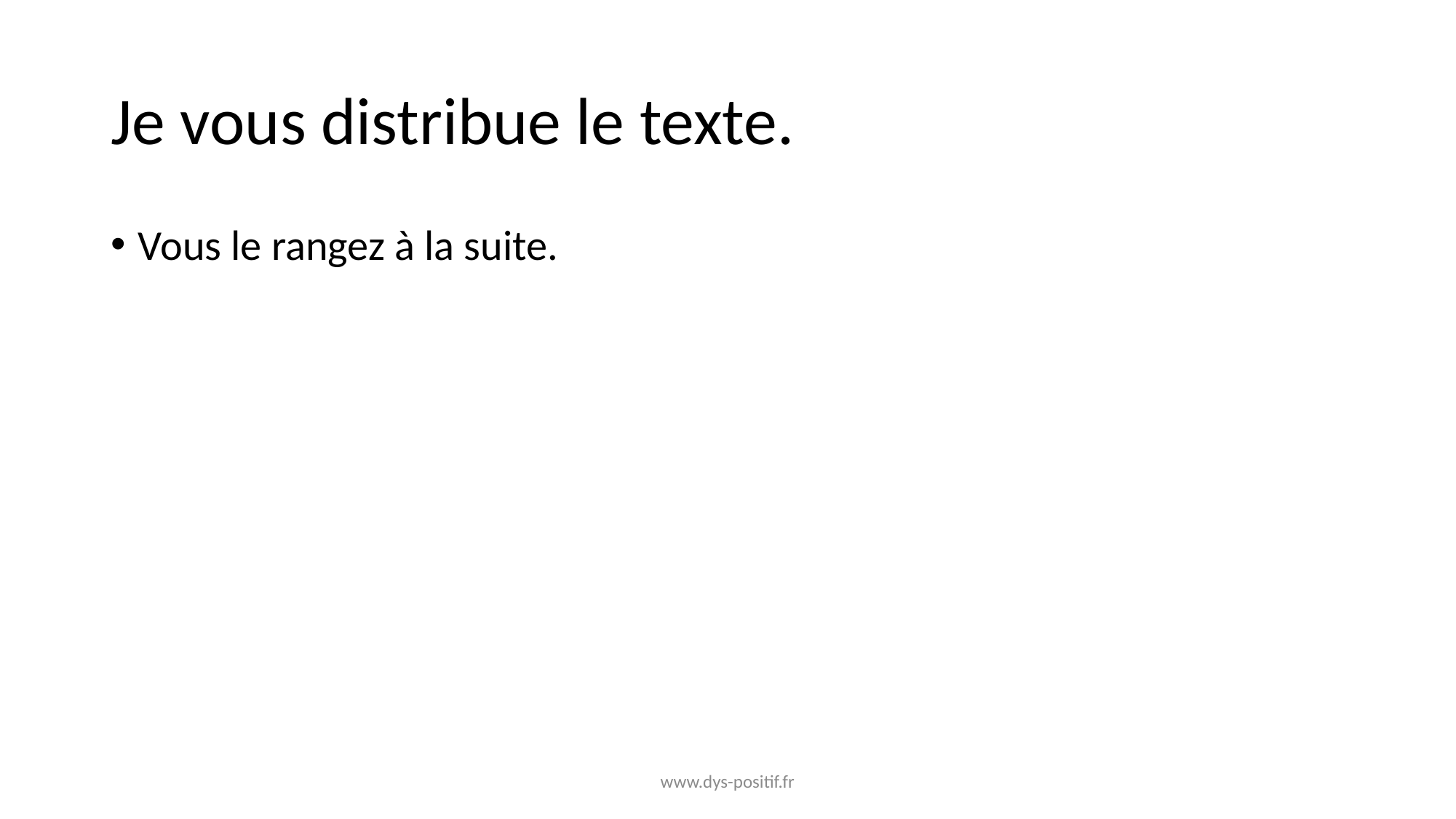

# Je vous distribue le texte.
Vous le rangez à la suite.
www.dys-positif.fr